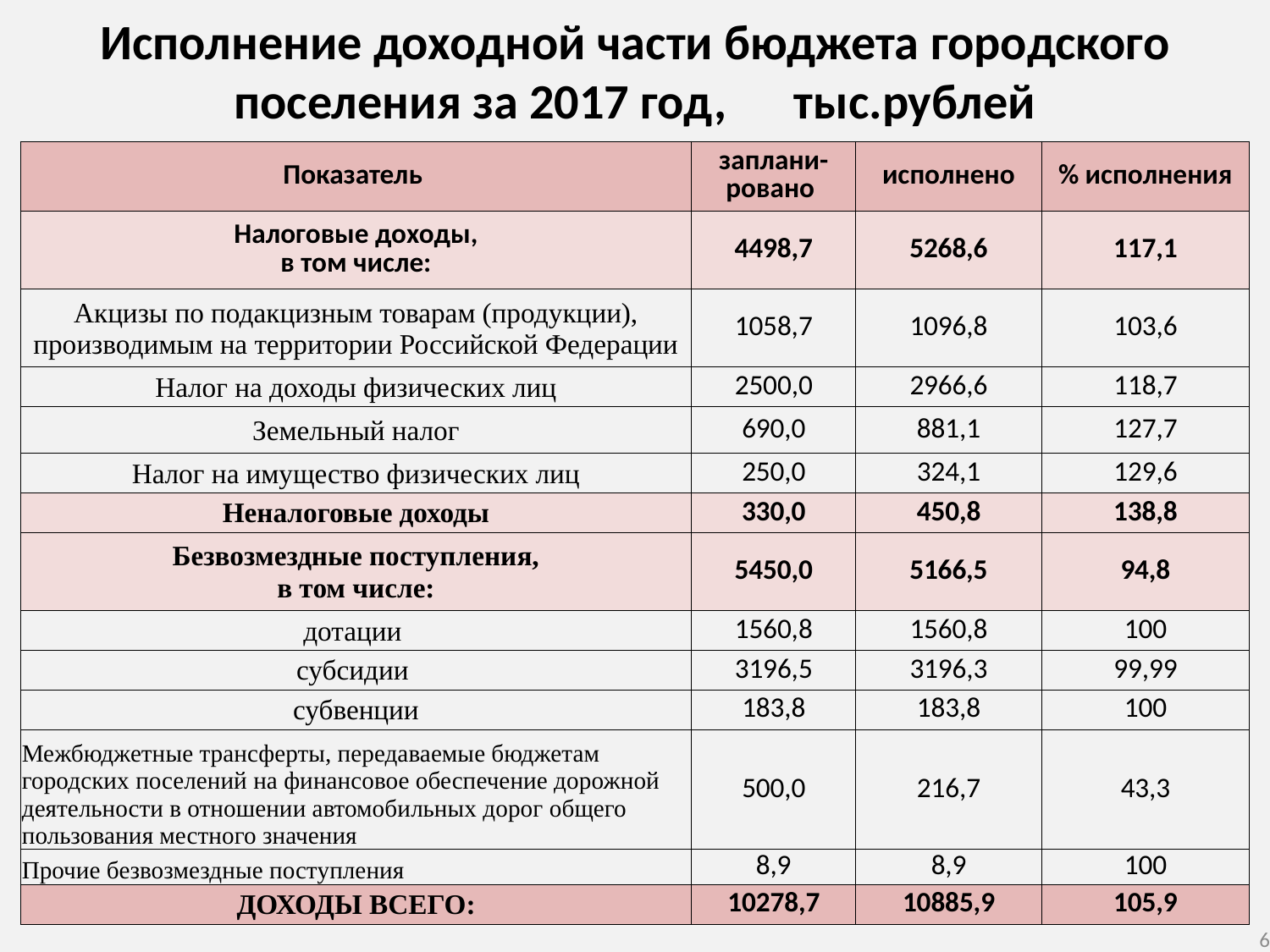

Исполнение доходной части бюджета городского поселения за 2017 год,      тыс.рублей
| Показатель | заплани- ровано | исполнено | % исполнения |
| --- | --- | --- | --- |
| Налоговые доходы, в том числе: | 4498,7 | 5268,6 | 117,1 |
| Акцизы по подакцизным товарам (продукции), производимым на территории Российской Федерации | 1058,7 | 1096,8 | 103,6 |
| Налог на доходы физических лиц | 2500,0 | 2966,6 | 118,7 |
| Земельный налог | 690,0 | 881,1 | 127,7 |
| Налог на имущество физических лиц | 250,0 | 324,1 | 129,6 |
| Неналоговые доходы | 330,0 | 450,8 | 138,8 |
| Безвозмездные поступления, в том числе: | 5450,0 | 5166,5 | 94,8 |
| дотации | 1560,8 | 1560,8 | 100 |
| субсидии | 3196,5 | 3196,3 | 99,99 |
| субвенции | 183,8 | 183,8 | 100 |
| Межбюджетные трансферты, передаваемые бюджетам городских поселений на финансовое обеспечение дорожной деятельности в отношении автомобильных дорог общего пользования местного значения | 500,0 | 216,7 | 43,3 |
| Прочие безвозмездные поступления | 8,9 | 8,9 | 100 |
| ДОХОДЫ ВСЕГО: | 10278,7 | 10885,9 | 105,9 |
6